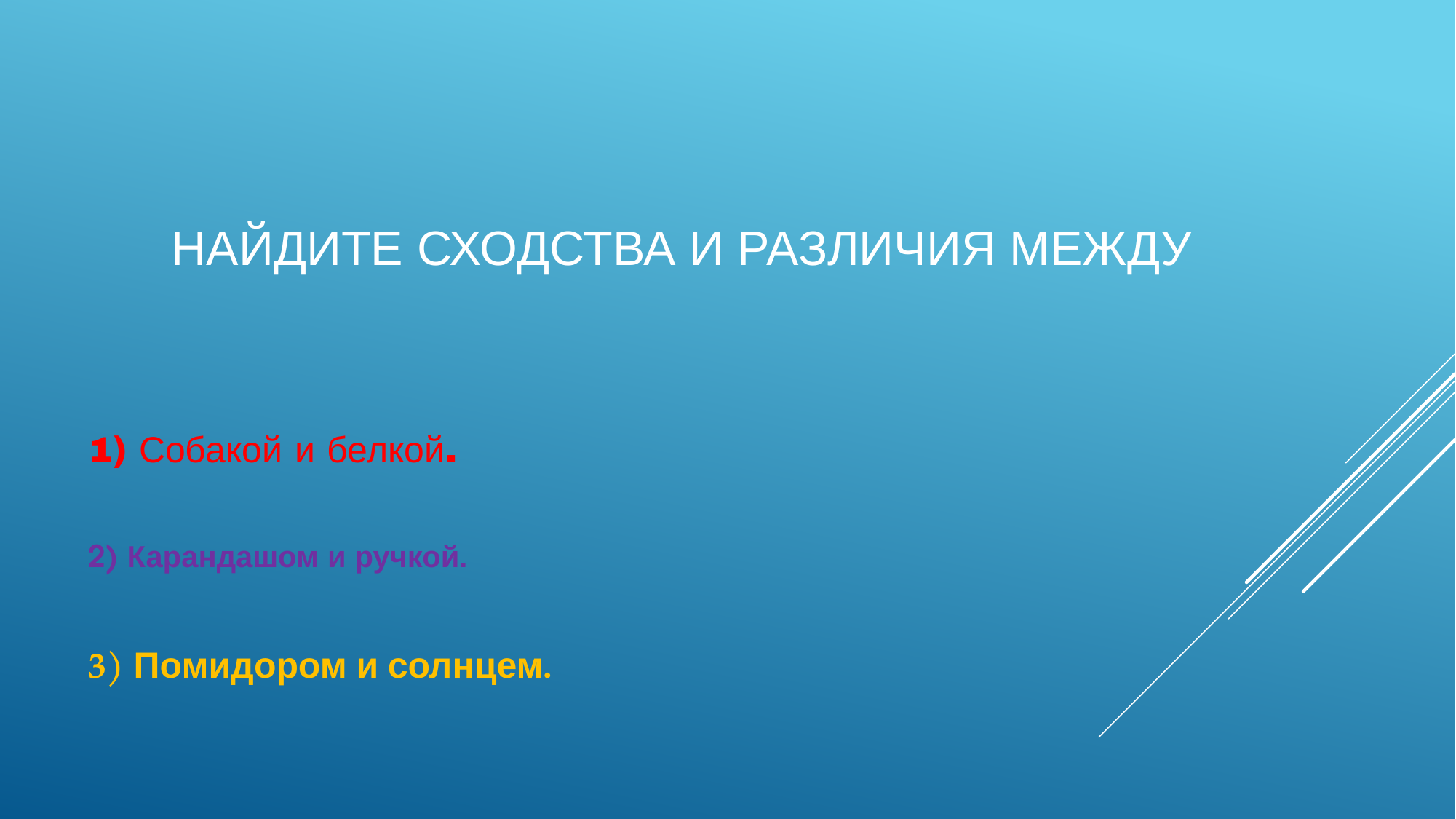

# найдите сходства и различия между
1) Собакой и белкой.

2) Карандашом и ручкой.

3) Помидором и солнцем.